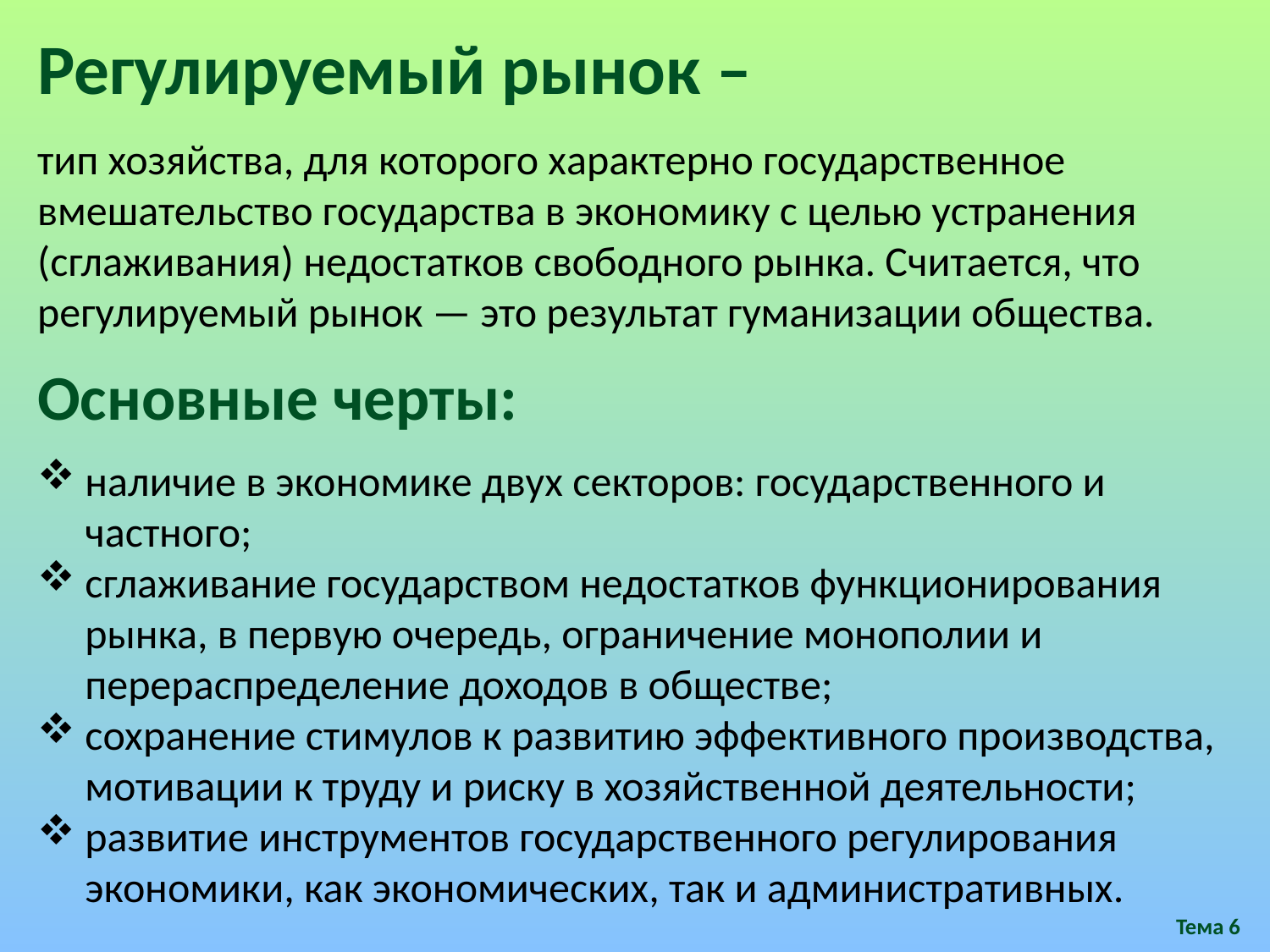

Регулируемый рынок –
тип хозяйства, для которого характерно государственное вмешательство государства в экономику с целью устранения (сглаживания) недостатков свободного рынка. Считается, что регулируемый рынок — это результат гуманизации обще­ства.

Основные черты:

наличие в экономике двух секторов: государственного и частного;
сглаживание государством недостатков функционирования рынка, в первую очередь, ограничение монополии и перераспределение доходов в обществе;
сохранение стимулов к развитию эффективного производства, мотивации к труду и риску в хозяйственной деятельности;
развитие инструментов государственного регулирования экономики, как экономических, так и административных.
Тема 6